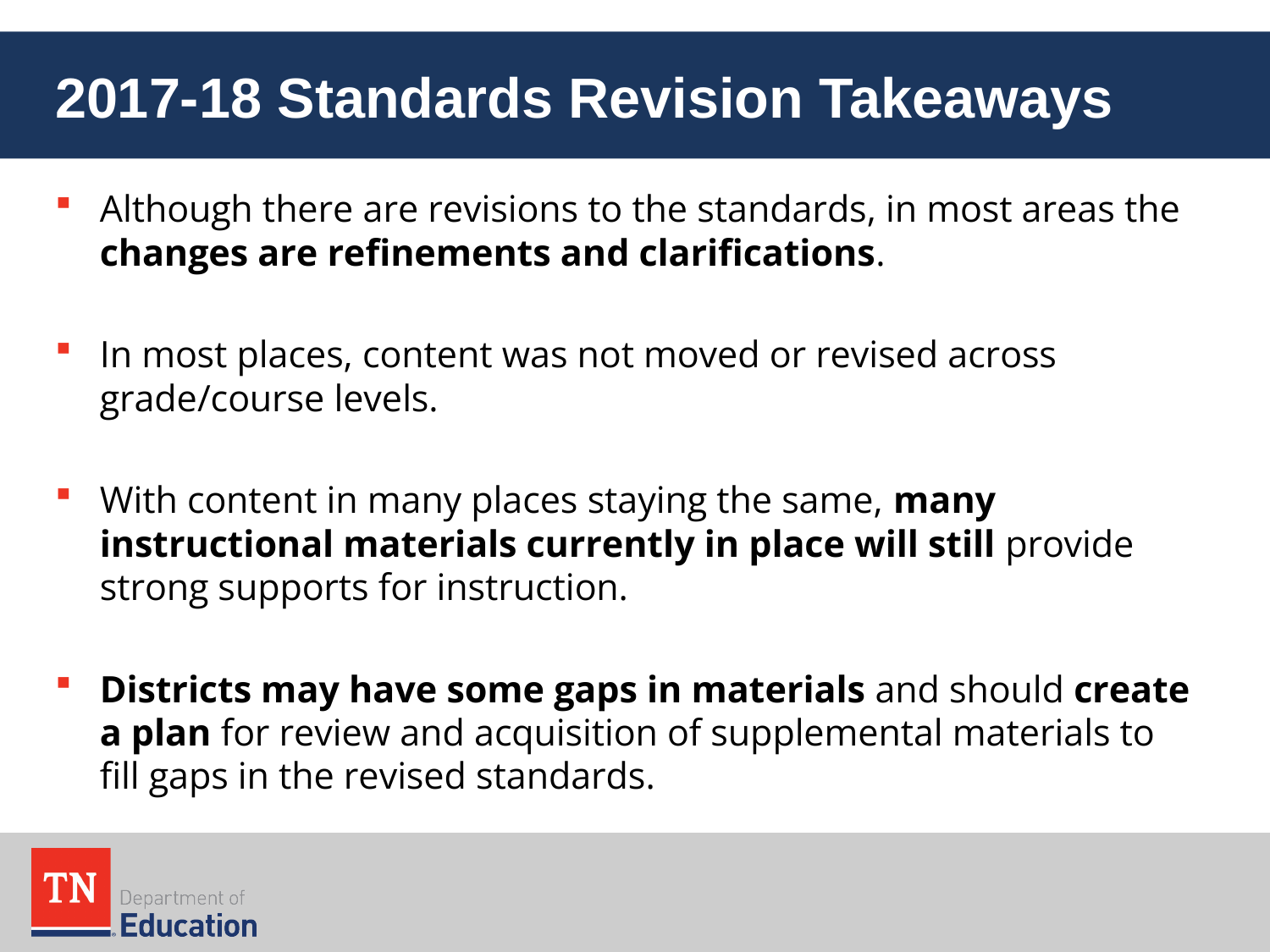

# 2017-18 Standards Revision Takeaways
Although there are revisions to the standards, in most areas the changes are refinements and clarifications.

In most places, content was not moved or revised across grade/course levels.

With content in many places staying the same, many instructional materials currently in place will still provide strong supports for instruction.

Districts may have some gaps in materials and should create a plan for review and acquisition of supplemental materials to fill gaps in the revised standards.